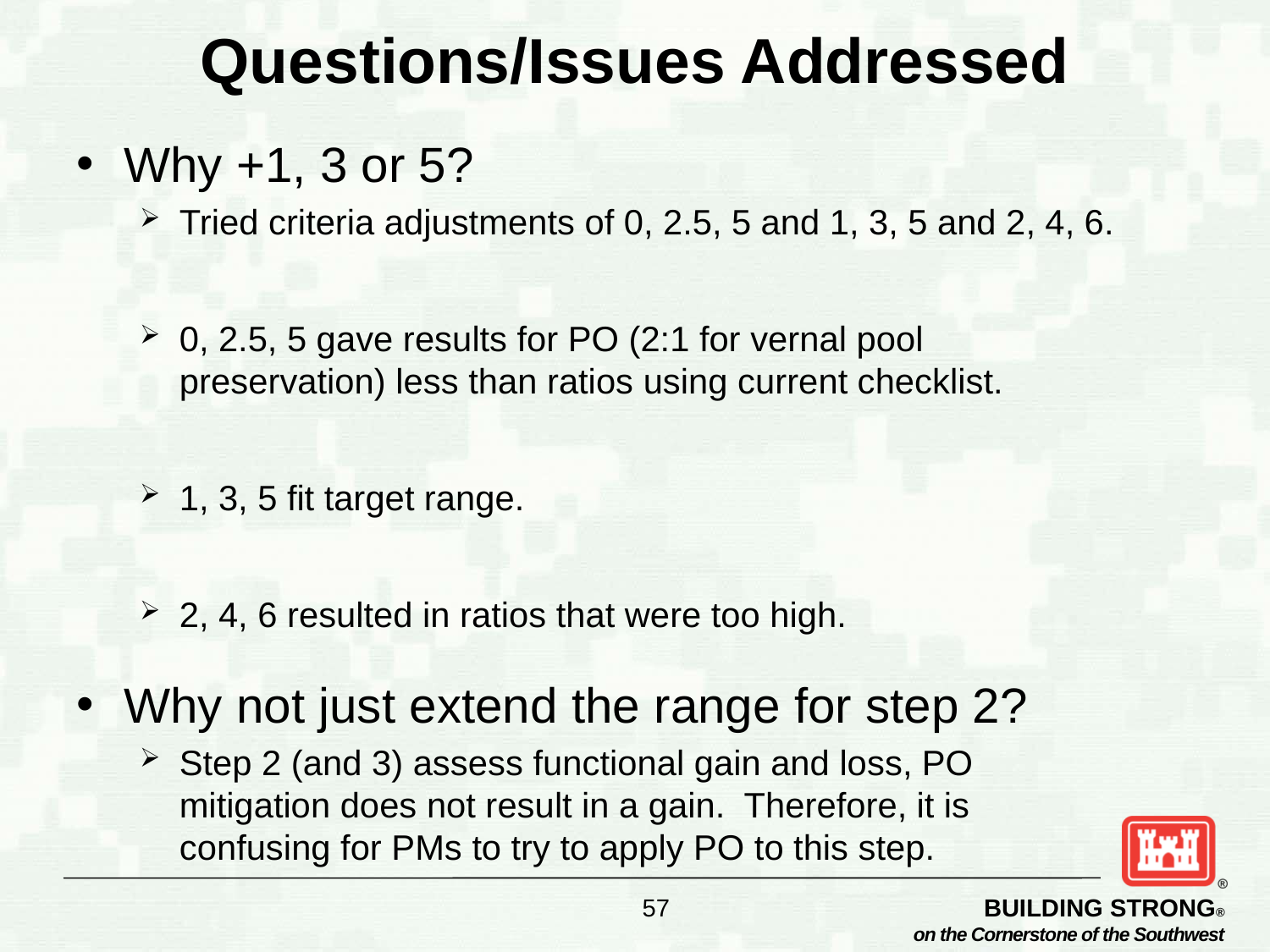

# Questions/Issues Addressed
Why +1, 3 or 5?
Tried criteria adjustments of 0, 2.5, 5 and 1, 3, 5 and 2, 4, 6.

0, 2.5, 5 gave results for PO (2:1 for vernal pool preservation) less than ratios using current checklist.

1, 3, 5 fit target range.

2, 4, 6 resulted in ratios that were too high.

Why not just extend the range for step 2?
Step 2 (and 3) assess functional gain and loss, PO mitigation does not result in a gain.  Therefore, it is confusing for PMs to try to apply PO to this step.

57